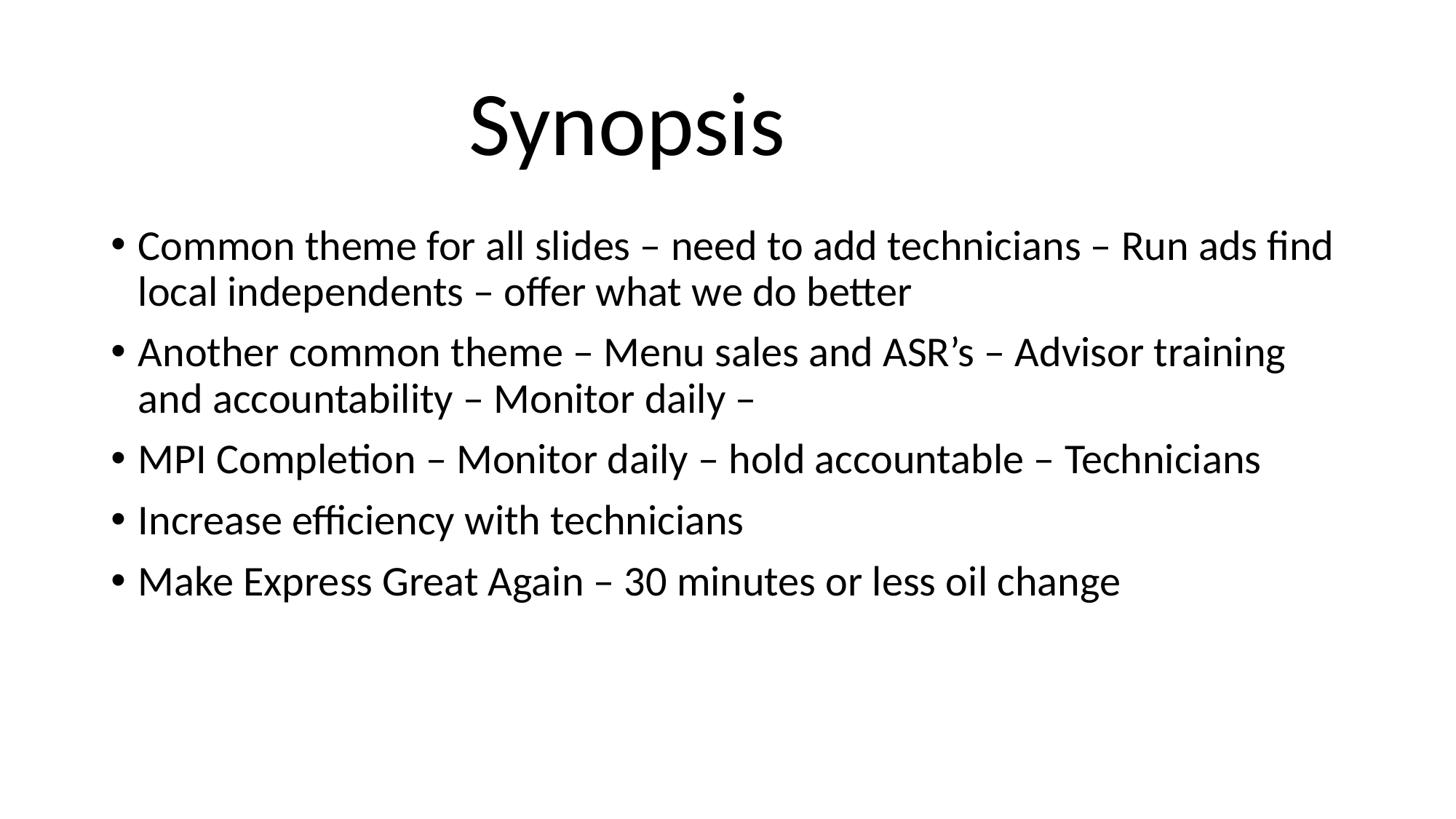

# Synopsis
Common theme for all slides – need to add technicians – Run ads find local independents – offer what we do better
Another common theme – Menu sales and ASR’s – Advisor training and accountability – Monitor daily –
MPI Completion – Monitor daily – hold accountable – Technicians
Increase efficiency with technicians
Make Express Great Again – 30 minutes or less oil change